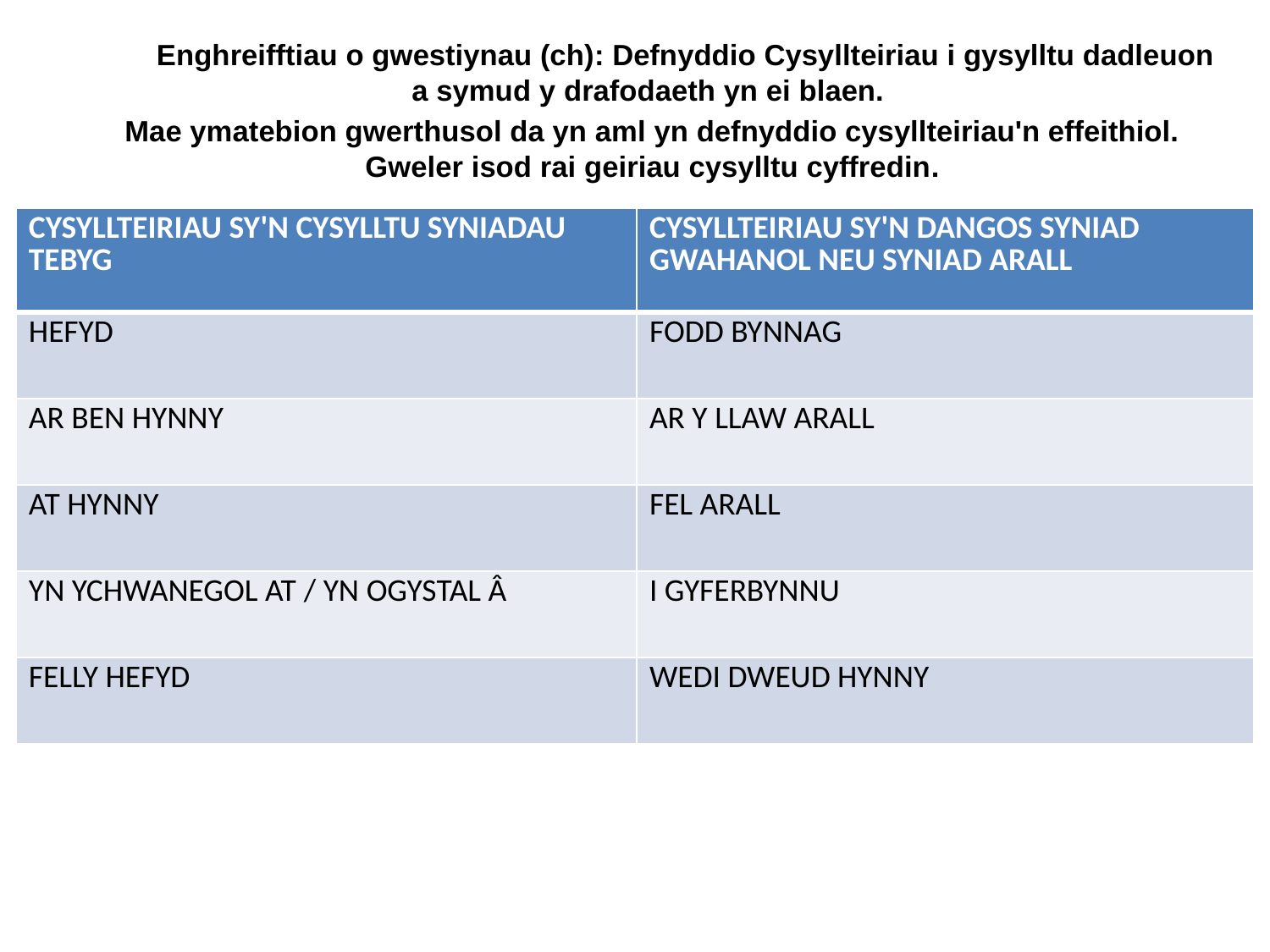

Enghreifftiau o gwestiynau (ch): Defnyddio Cysyllteiriau i gysylltu dadleuon a symud y drafodaeth yn ei blaen.
Mae ymatebion gwerthusol da yn aml yn defnyddio cysyllteiriau'n effeithiol. Gweler isod rai geiriau cysylltu cyffredin.
| CYSYLLTEIRIAU SY'N CYSYLLTU SYNIADAU TEBYG | CYSYLLTEIRIAU SY'N DANGOS SYNIAD GWAHANOL NEU SYNIAD ARALL |
| --- | --- |
| HEFYD | FODD BYNNAG |
| AR BEN HYNNY | AR Y LLAW ARALL |
| AT HYNNY | FEL ARALL |
| YN YCHWANEGOL AT / YN OGYSTAL Â | I GYFERBYNNU |
| FELLY HEFYD | WEDI DWEUD HYNNY |